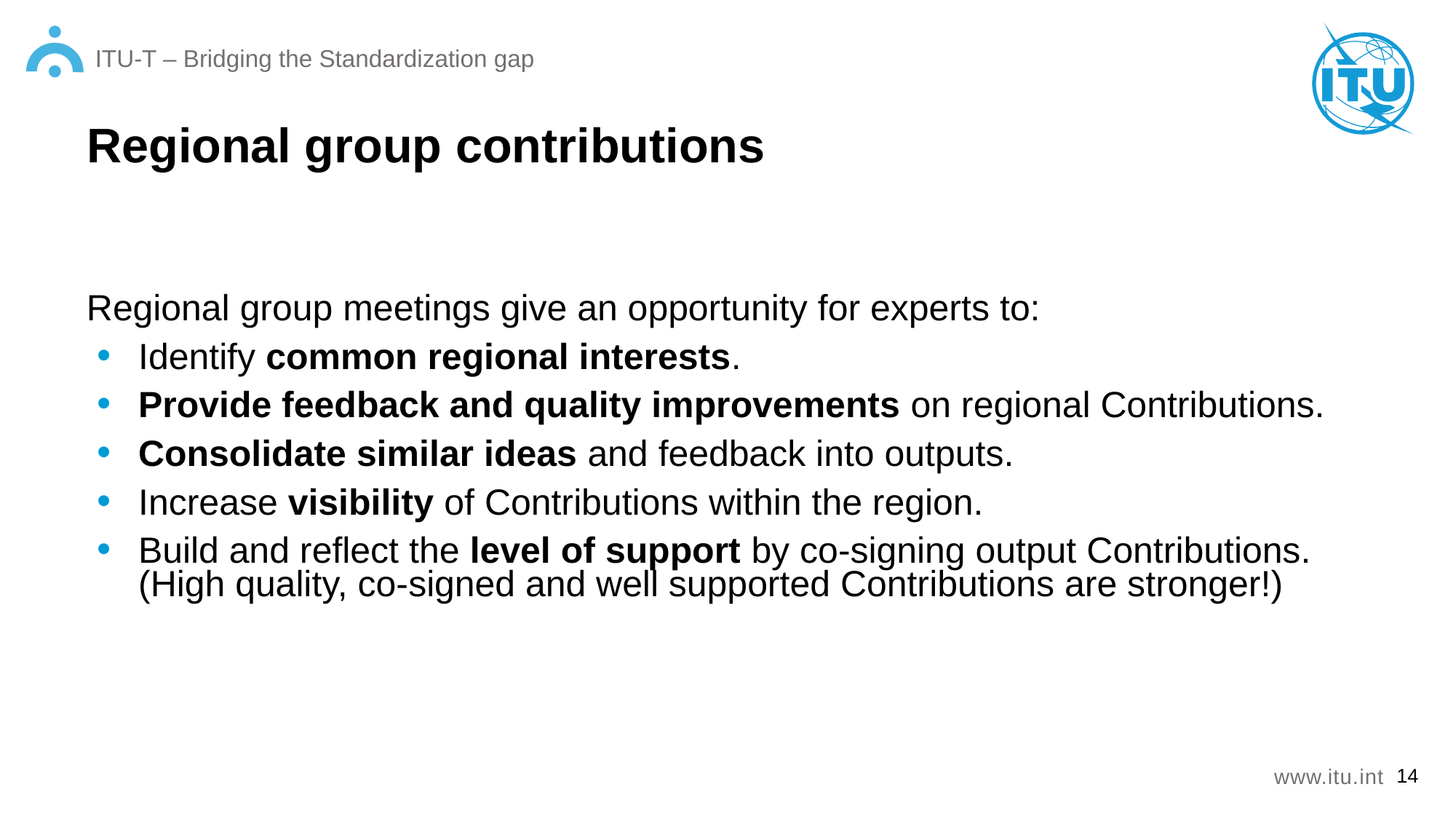

# Regional group contributions
Regional group meetings give an opportunity for experts to:
Identify common regional interests.
Provide feedback and quality improvements on regional Contributions.
Consolidate similar ideas and feedback into outputs.
Increase visibility of Contributions within the region.
Build and reflect the level of support by co-signing output Contributions.
(High quality, co-signed and well supported Contributions are stronger!)